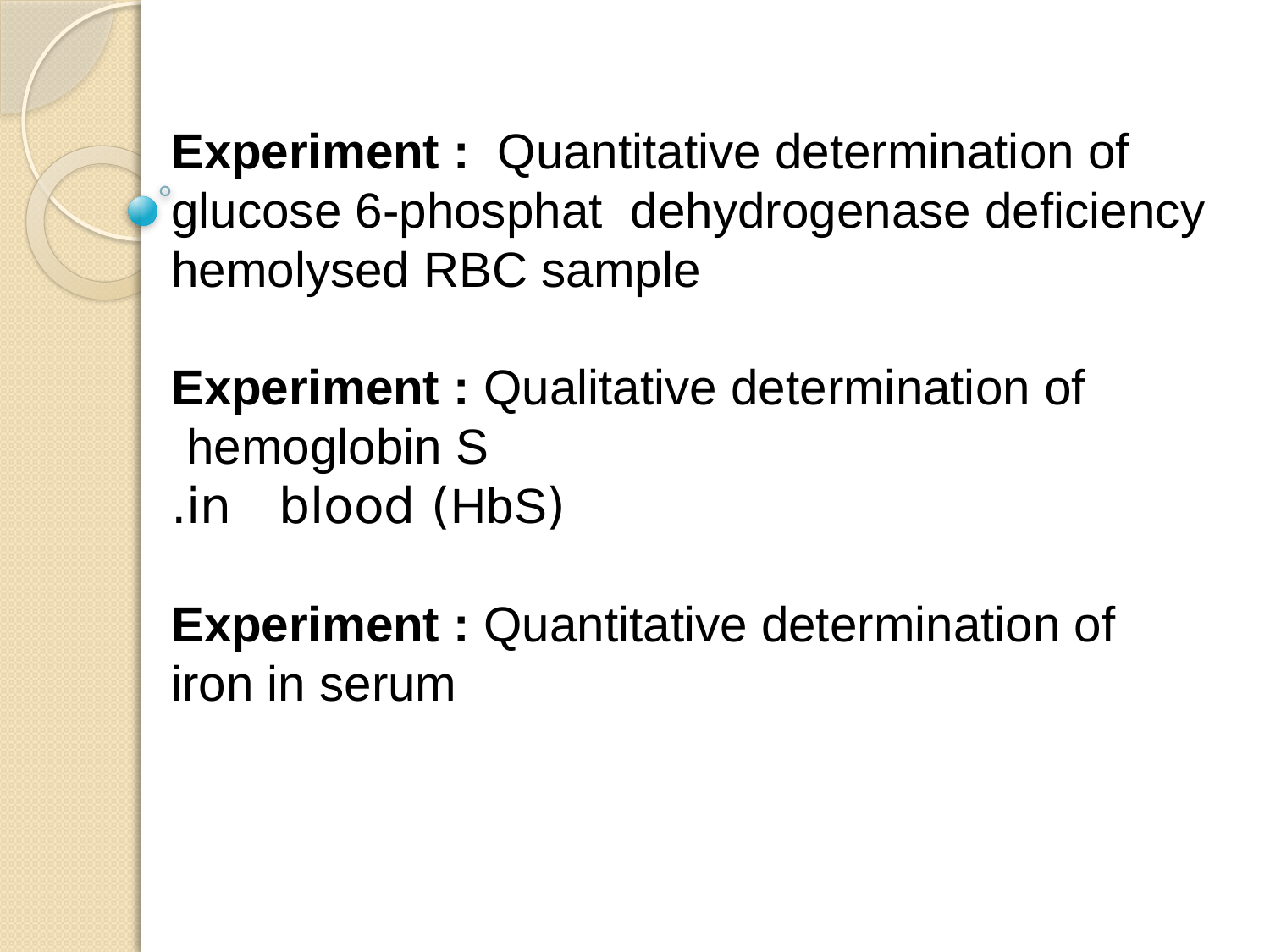

Experiment :  Quantitative determination of glucose 6-phosphat  dehydrogenase deficiency hemolysed RBC sample

Experiment : Qualitative determination of hemoglobin S
(HbS) in   blood.

 Experiment : Quantitative determination of iron in serum